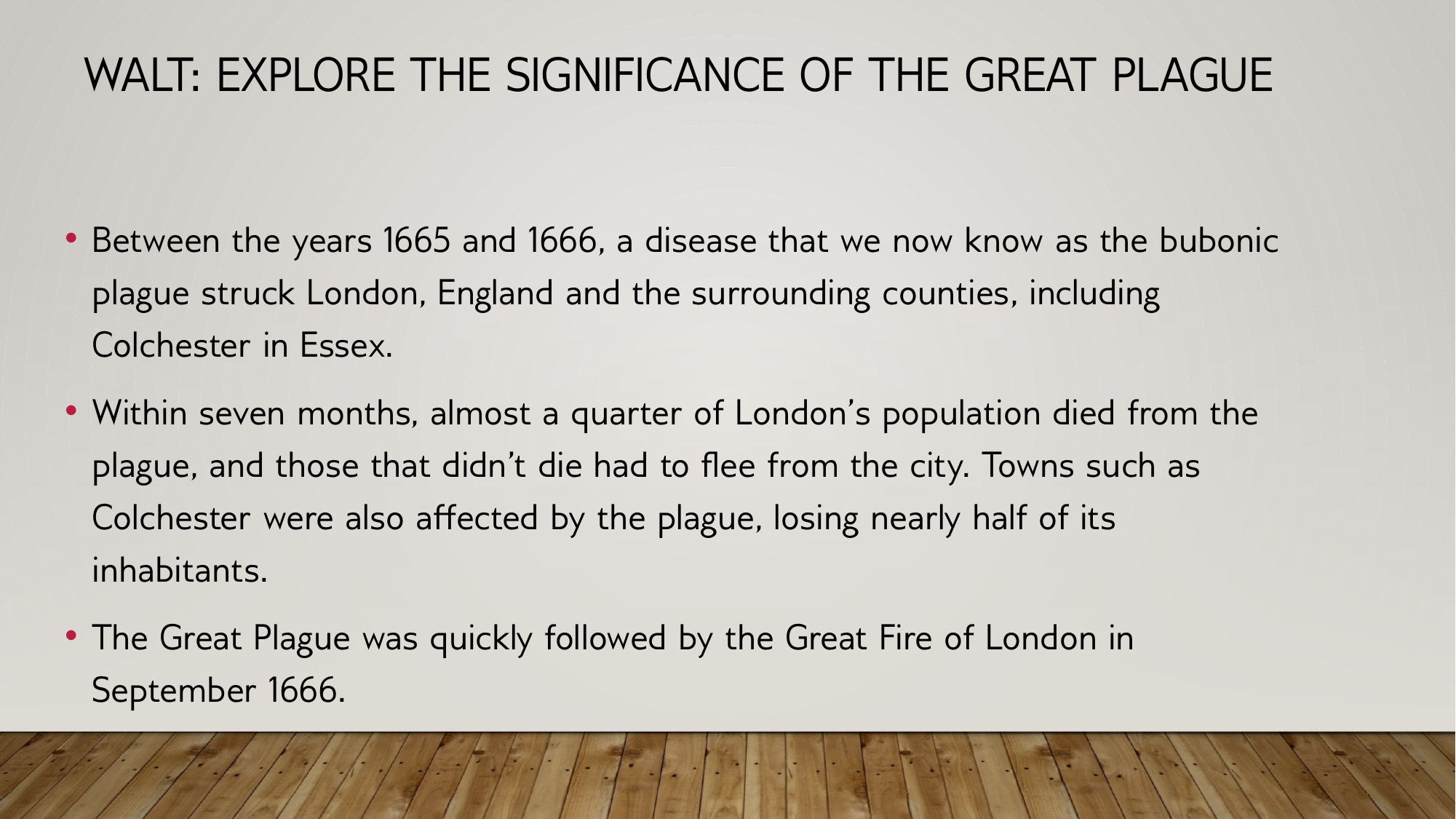

WALT: explore the significance of the Great Plague
Between the years 1665 and 1666, a disease that we now know as the bubonic plague struck London, England and the surrounding counties, including Colchester in Essex.
Within seven months, almost a quarter of London’s population died from the plague, and those that didn’t die had to flee from the city. Towns such as Colchester were also affected by the plague, losing nearly half of its inhabitants.
The Great Plague was quickly followed by the Great Fire of London in September 1666.